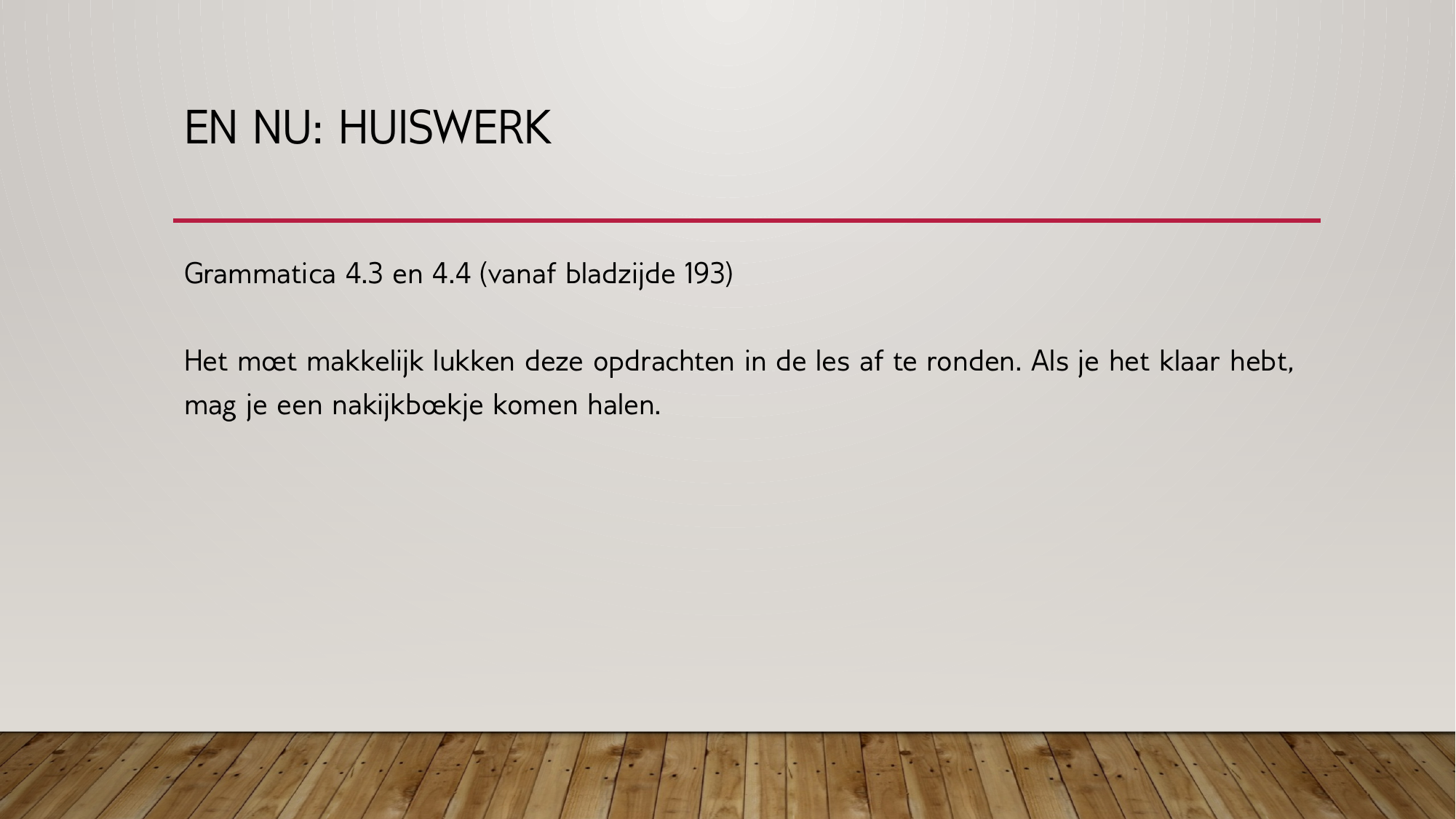

# En nu: huiswerk
Grammatica 4.3 en 4.4 (vanaf bladzijde 193)
Het moet makkelijk lukken deze opdrachten in de les af te ronden. Als je het klaar hebt, mag je een nakijkboekje komen halen.